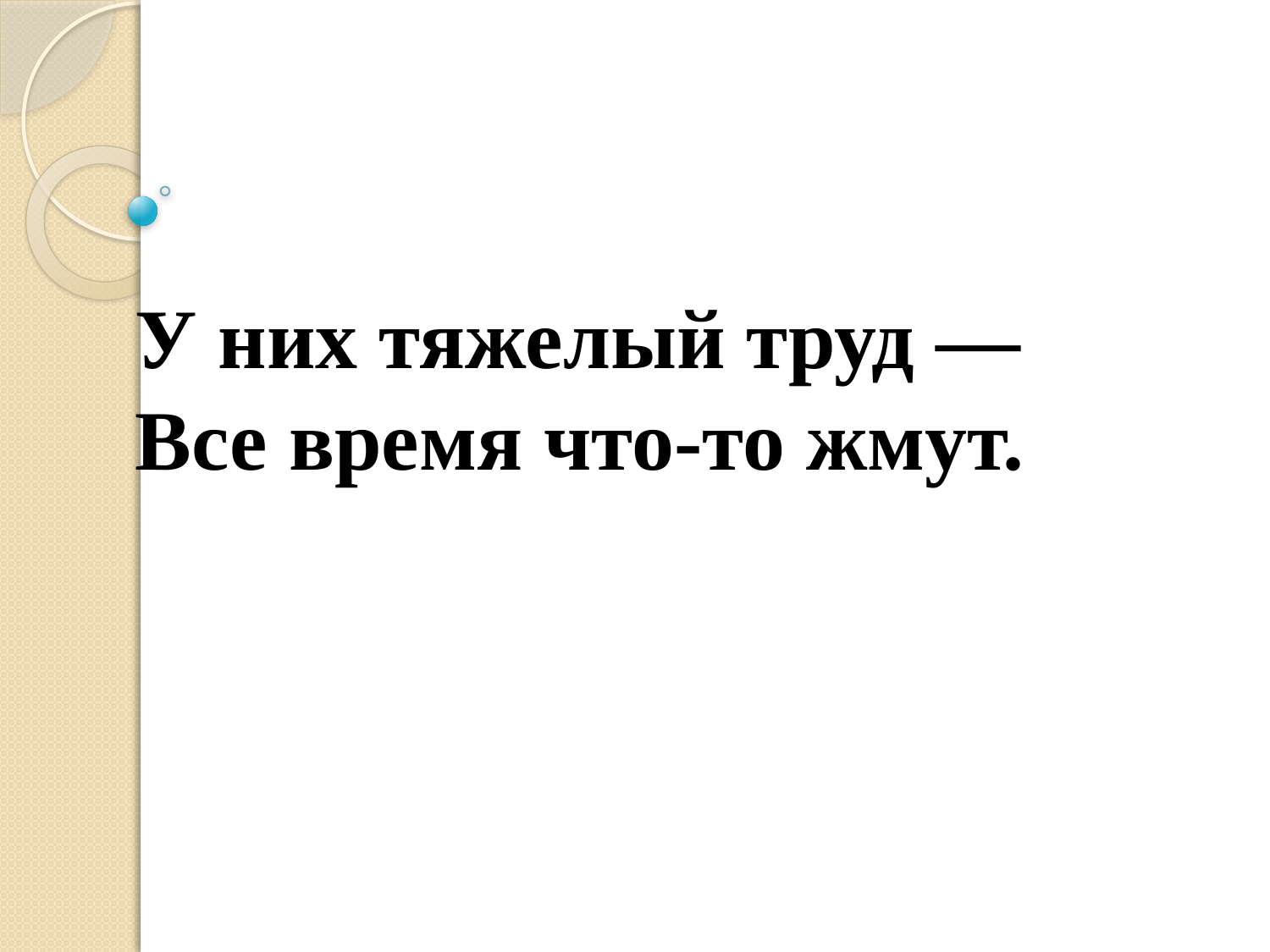

У них тяжелый труд — 
Все время что-то жмут.